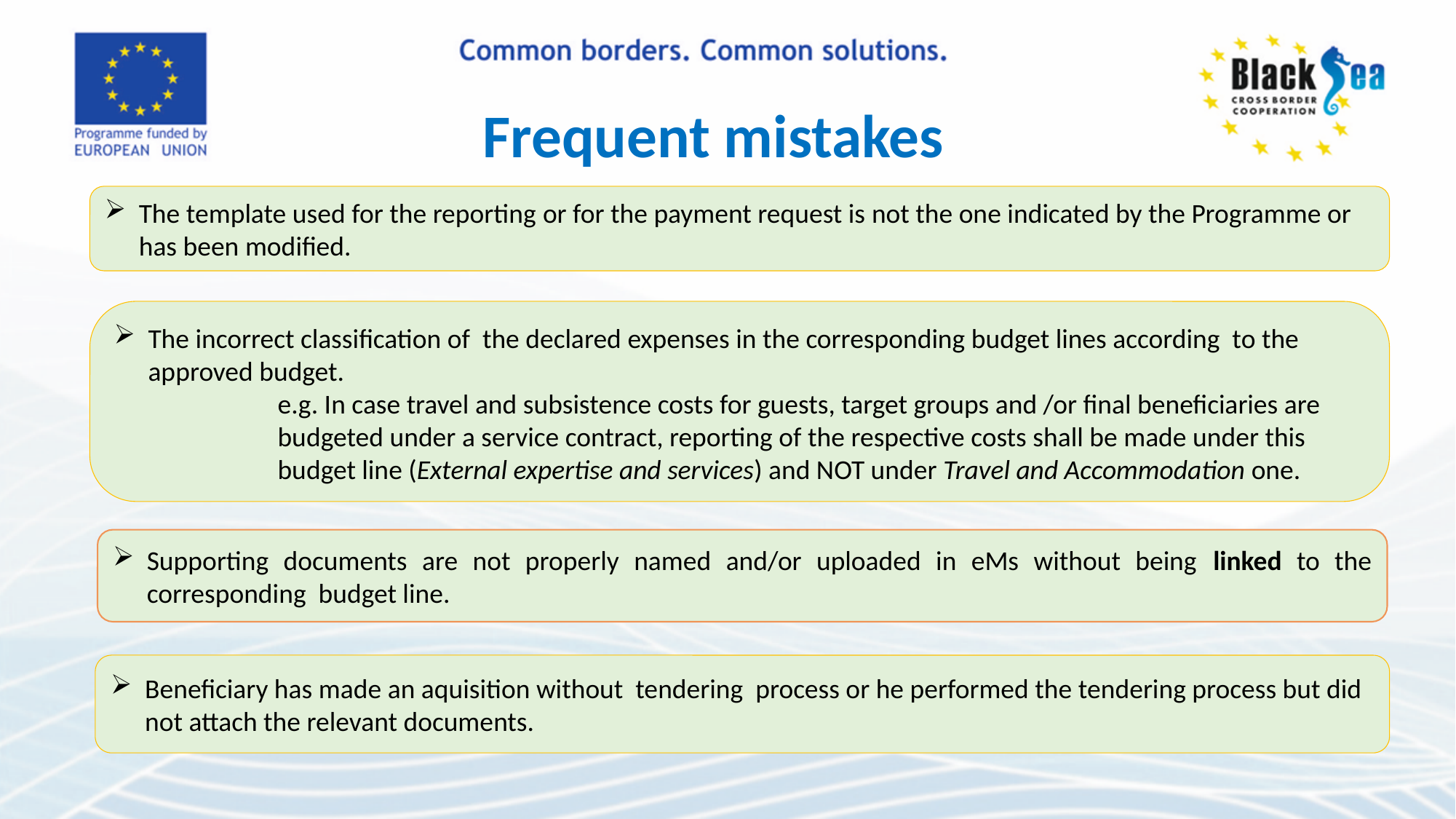

Frequent mistakes
The template used for the reporting or for the payment request is not the one indicated by the Programme or has been modified.

The incorrect classification of  the declared expenses in the corresponding budget lines according  to the approved budget.
e.g. In case travel and subsistence costs for guests, target groups and /or final beneficiaries are budgeted under a service contract, reporting of the respective costs shall be made under this budget line (External expertise and services) and NOT under Travel and Accommodation one.

Supporting documents are not properly named and/or uploaded in eMs without being linked to the corresponding  budget line.
Beneficiary has made an aquisition without  tendering  process or he performed the tendering process but did not attach the relevant documents.